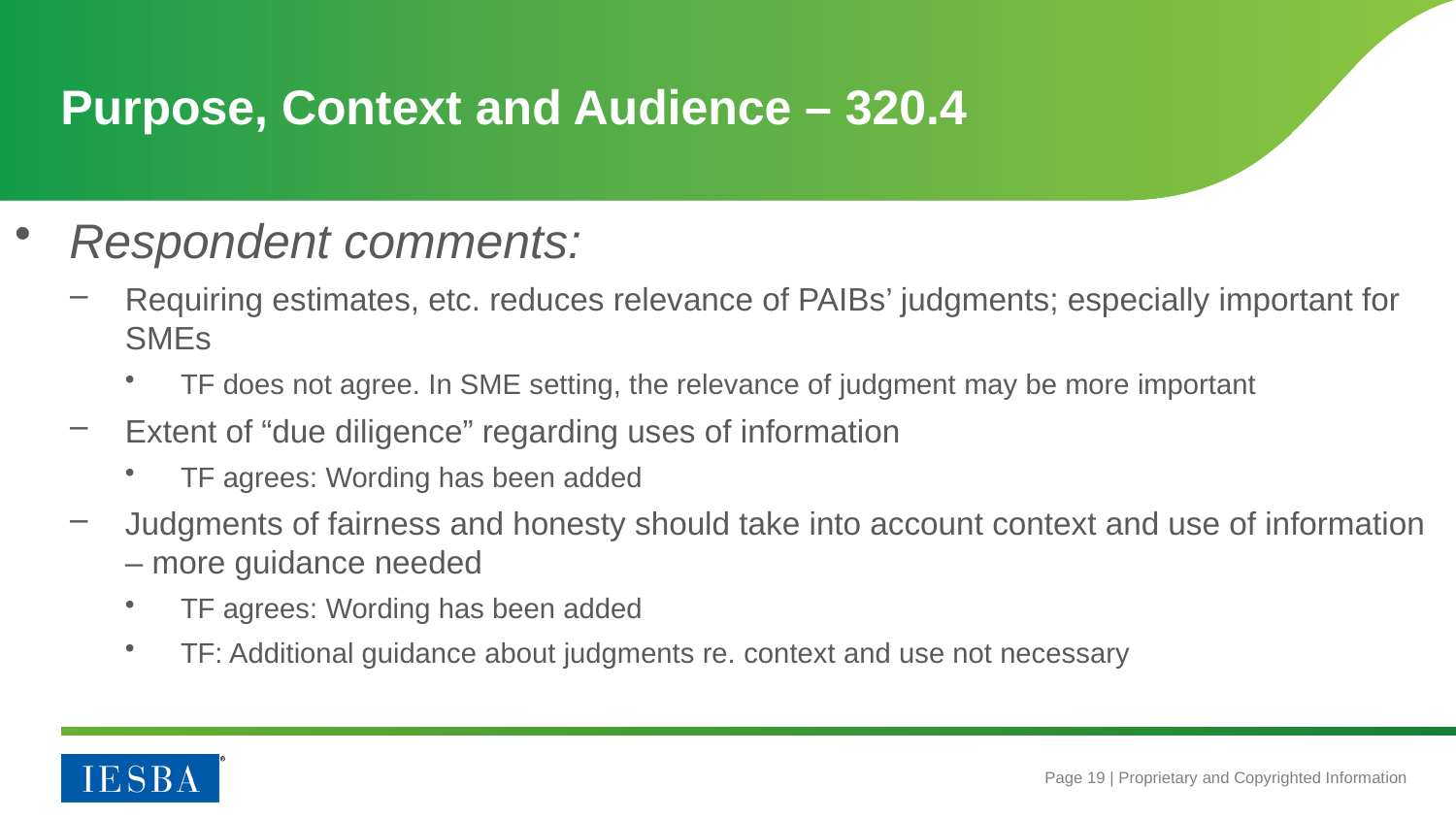

# Purpose, Context and Audience – 320.4
Respondent comments:
Requiring estimates, etc. reduces relevance of PAIBs’ judgments; especially important for SMEs
TF does not agree. In SME setting, the relevance of judgment may be more important
Extent of “due diligence” regarding uses of information
TF agrees: Wording has been added
Judgments of fairness and honesty should take into account context and use of information – more guidance needed
TF agrees: Wording has been added
TF: Additional guidance about judgments re. context and use not necessary